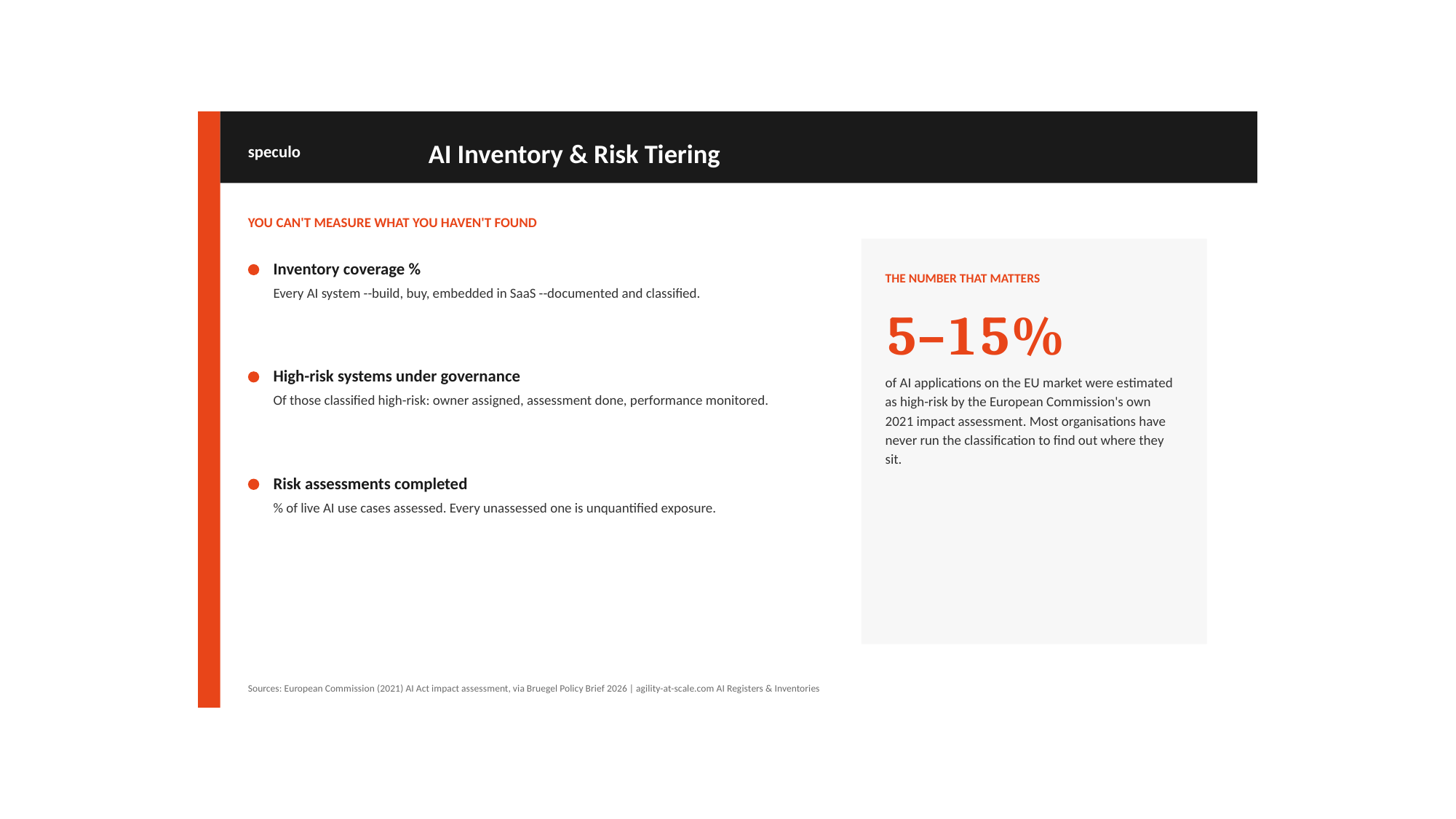

AI Inventory & Risk Tiering
speculo
YOU CAN'T MEASURE WHAT YOU HAVEN'T FOUND

Inventory coverage %

THE NUMBER THAT MATTERS
Every AI system --build, buy, embedded in SaaS --documented and classified.
5–15%
High-risk systems under governance

of AI applications on the EU market were estimated
Of those classified high-risk: owner assigned, assessment done, performance monitored.
as high-risk by the European Commission's own
2021 impact assessment. Most organisations have
never run the classification to find out where they
sit.
Risk assessments completed

% of live AI use cases assessed. Every unassessed one is unquantified exposure.
Sources: European Commission (2021) AI Act impact assessment, via Bruegel Policy Brief 2026 | agility-at-scale.com AI Registers & Inventories